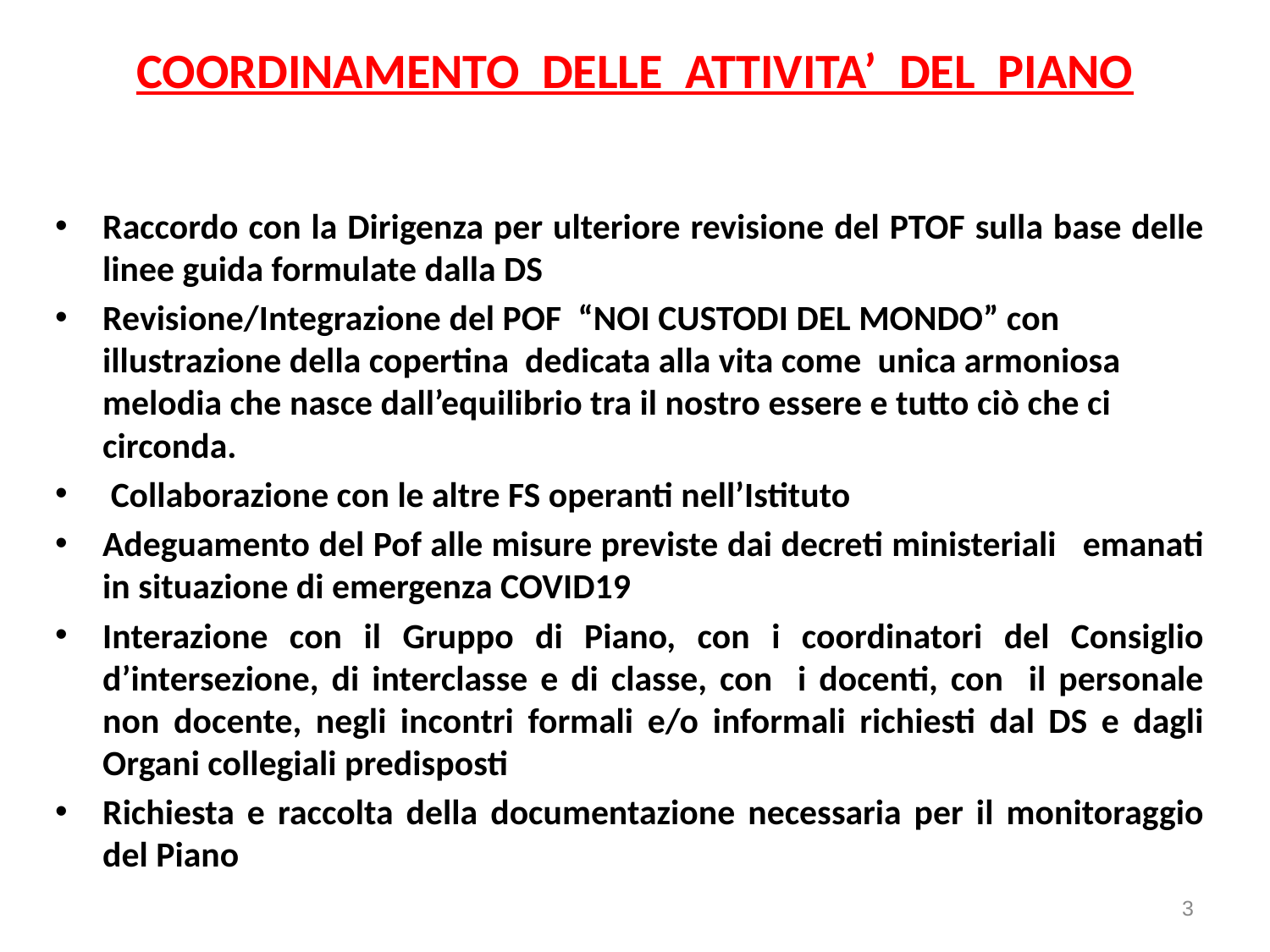

# COORDINAMENTO  DELLE  ATTIVITA’  DEL  PIANO

Raccordo con la Dirigenza per ulteriore revisione del PTOF sulla base delle linee guida formulate dalla DS
Revisione/Integrazione del POF  “NOI CUSTODI DEL MONDO” con illustrazione della copertina  dedicata alla vita come  unica armoniosa melodia che nasce dall’equilibrio tra il nostro essere e tutto ciò che ci circonda.
 Collaborazione con le altre FS operanti nell’Istituto
Adeguamento del Pof alle misure previste dai decreti ministeriali   emanati in situazione di emergenza COVID19
Interazione con il Gruppo di Piano, con i coordinatori del Consiglio d’intersezione, di interclasse e di classe, con  i docenti, con  il personale non docente, negli incontri formali e/o informali richiesti dal DS e dagli Organi collegiali predisposti
Richiesta e raccolta della documentazione necessaria per il monitoraggio del Piano

3